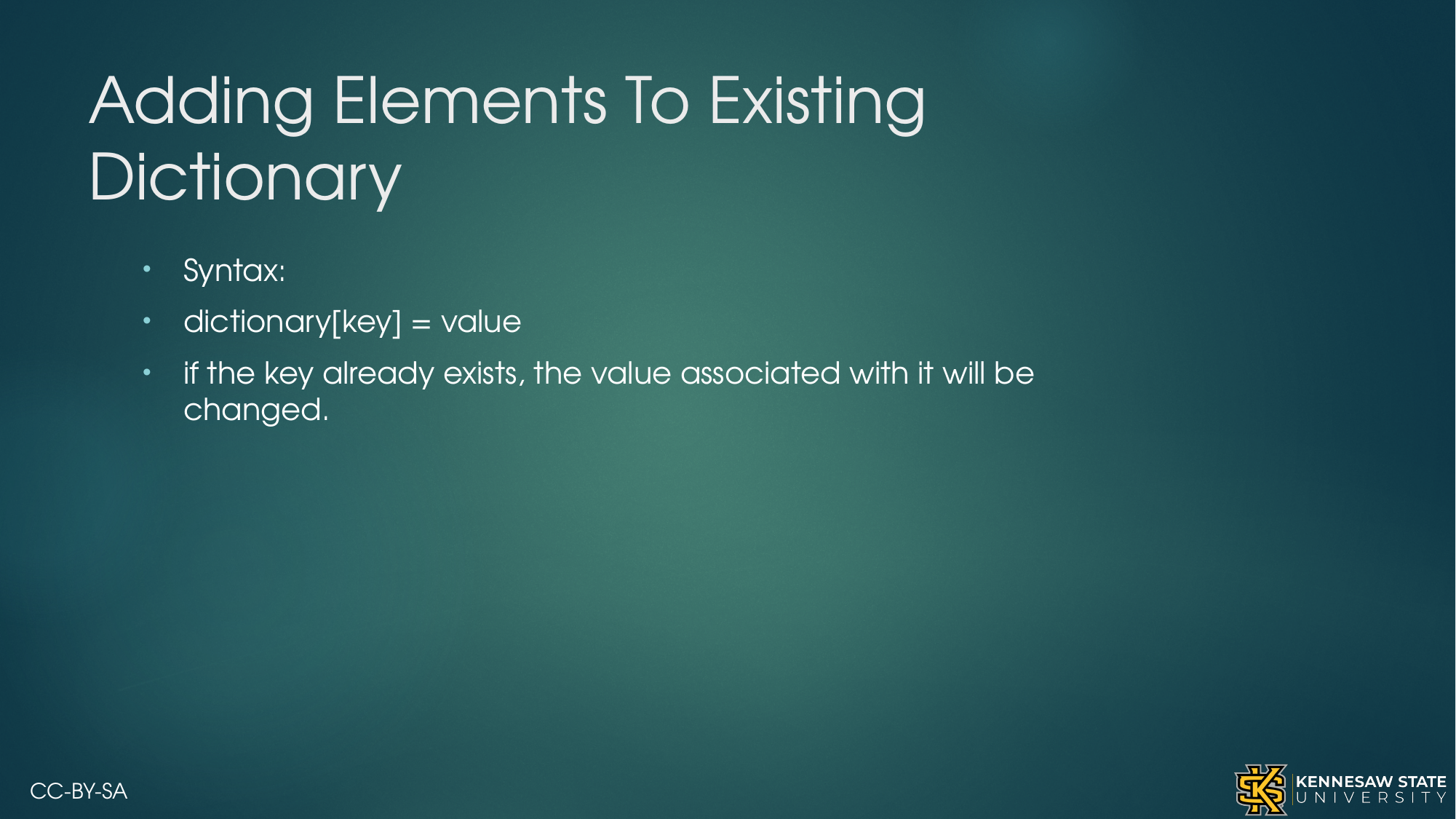

# Adding Elements To Existing Dictionary
Syntax:
dictionary[key] = value
if the key already exists, the value associated with it will be changed.